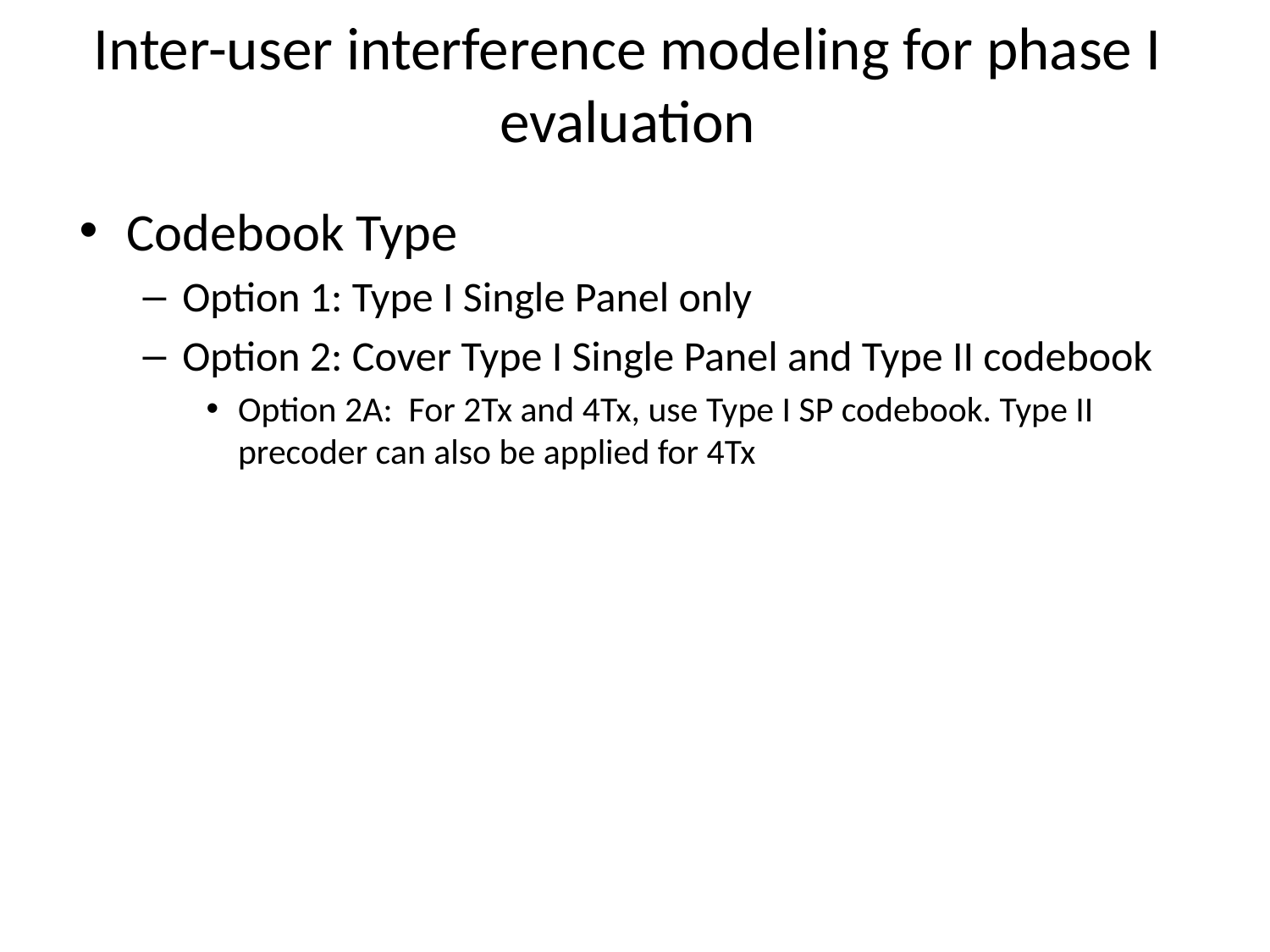

# Inter-user interference modeling for phase I evaluation
Codebook Type
Option 1: Type I Single Panel only
Option 2: Cover Type I Single Panel and Type II codebook
Option 2A:  For 2Tx and 4Tx, use Type I SP codebook. Type II precoder can also be applied for 4Tx